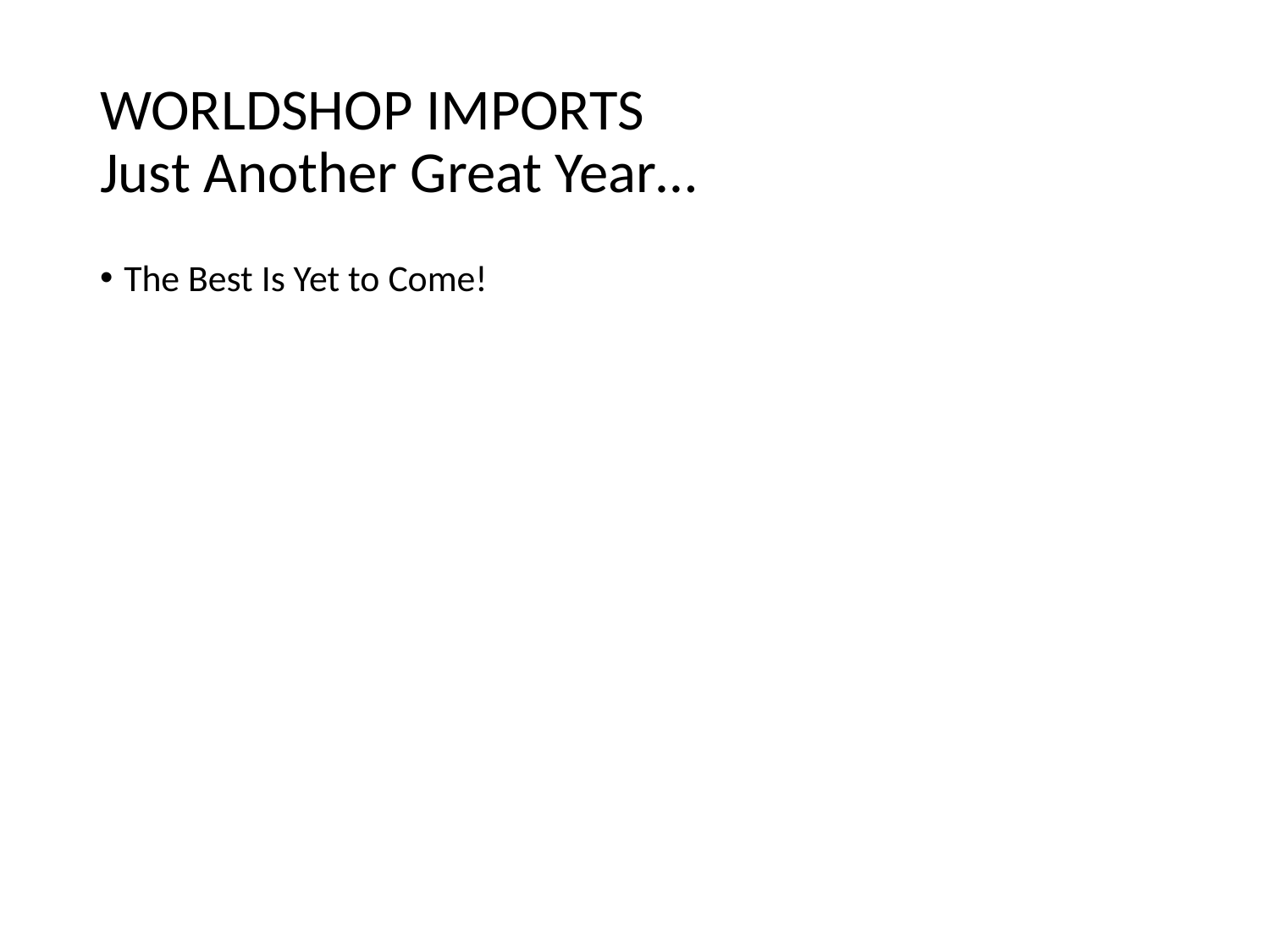

# WORLDSHOP IMPORTS Just Another Great Year…
The Best Is Yet to Come!